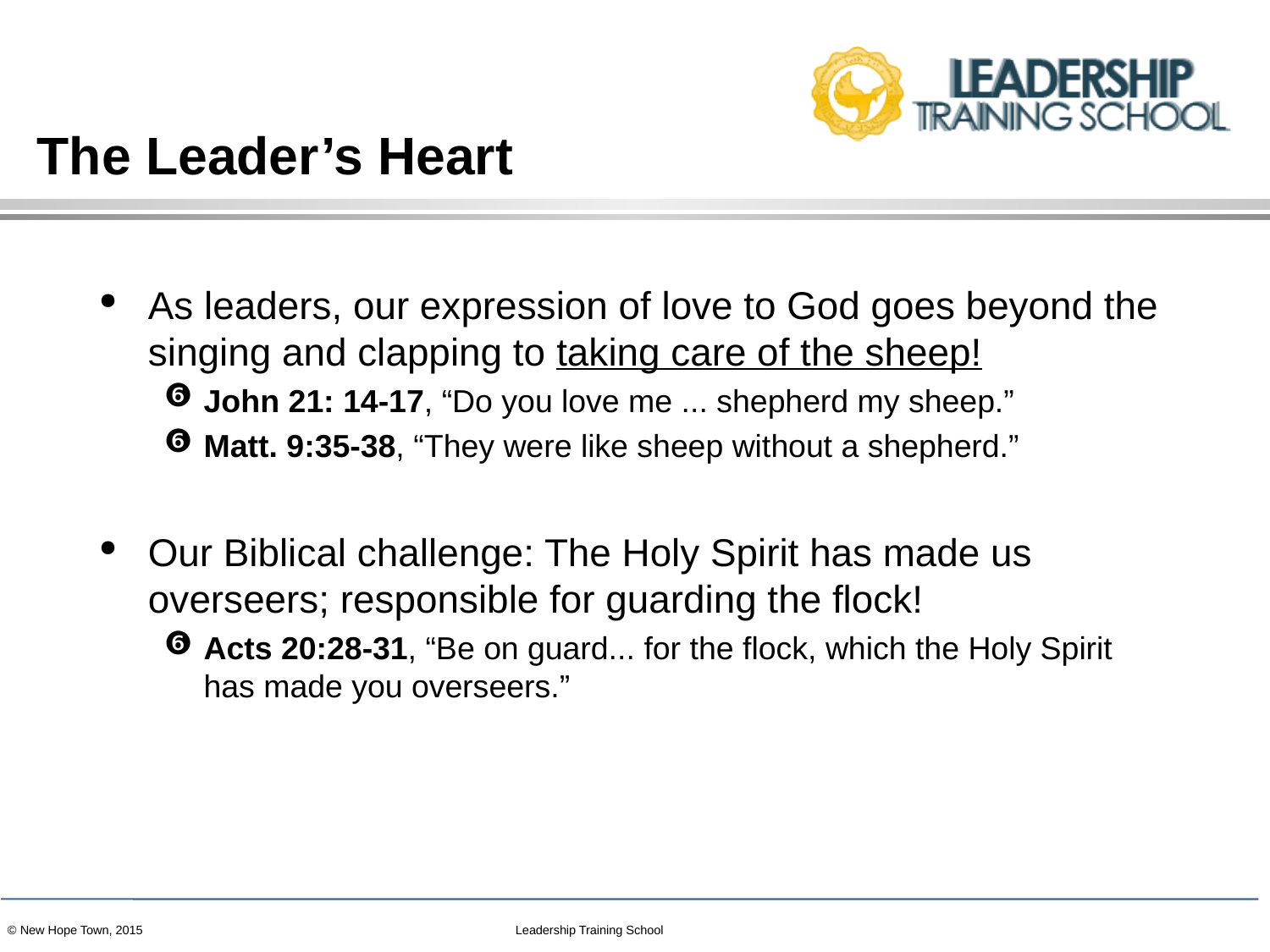

# The Leader’s Heart
As leaders, our expression of love to God goes beyond the singing and clapping to taking care of the sheep!
John 21: 14-17, “Do you love me ... shepherd my sheep.”
Matt. 9:35-38, “They were like sheep without a shepherd.”

Our Biblical challenge: The Holy Spirit has made us overseers; responsible for guarding the flock!
Acts 20:28-31, “Be on guard... for the flock, which the Holy Spirit has made you overseers.”
16